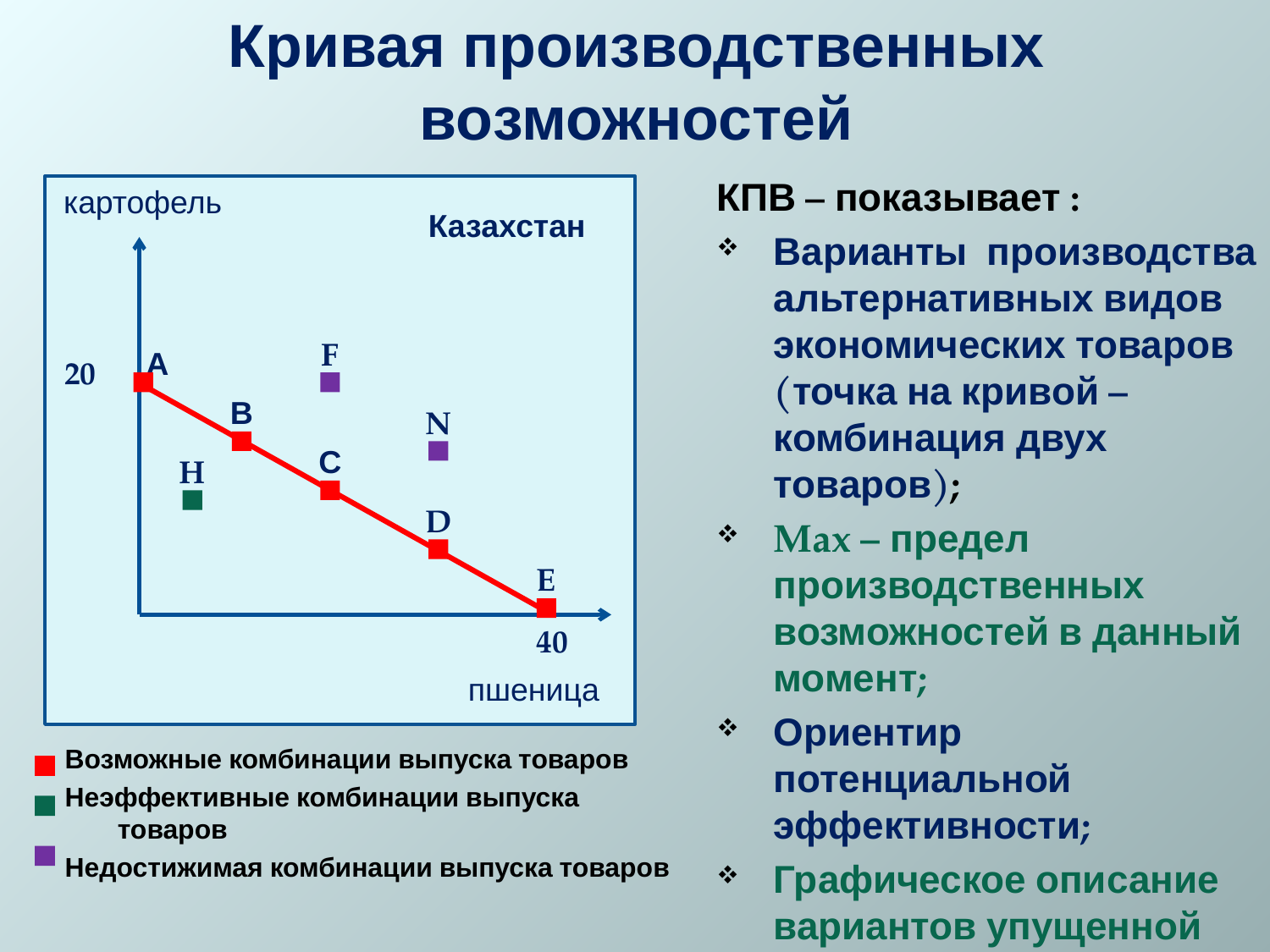

# Кривая производственных возможностей
КПВ – показывает :
Варианты  производства альтернативных видов экономических товаров (точка на кривой – комбинация двух товаров);
Max – предел производственных возможностей в данный момент;
Ориентир потенциальной эффективности;
Графическое описание вариантов упущенной выгоды

картофель
Казахстан
20
40
пшеница
F
А

В
N

С
H

D

E

Возможные комбинации выпуска товаров
Неэффективные комбинации выпуска товаров
Недостижимая комбинации выпуска товаров